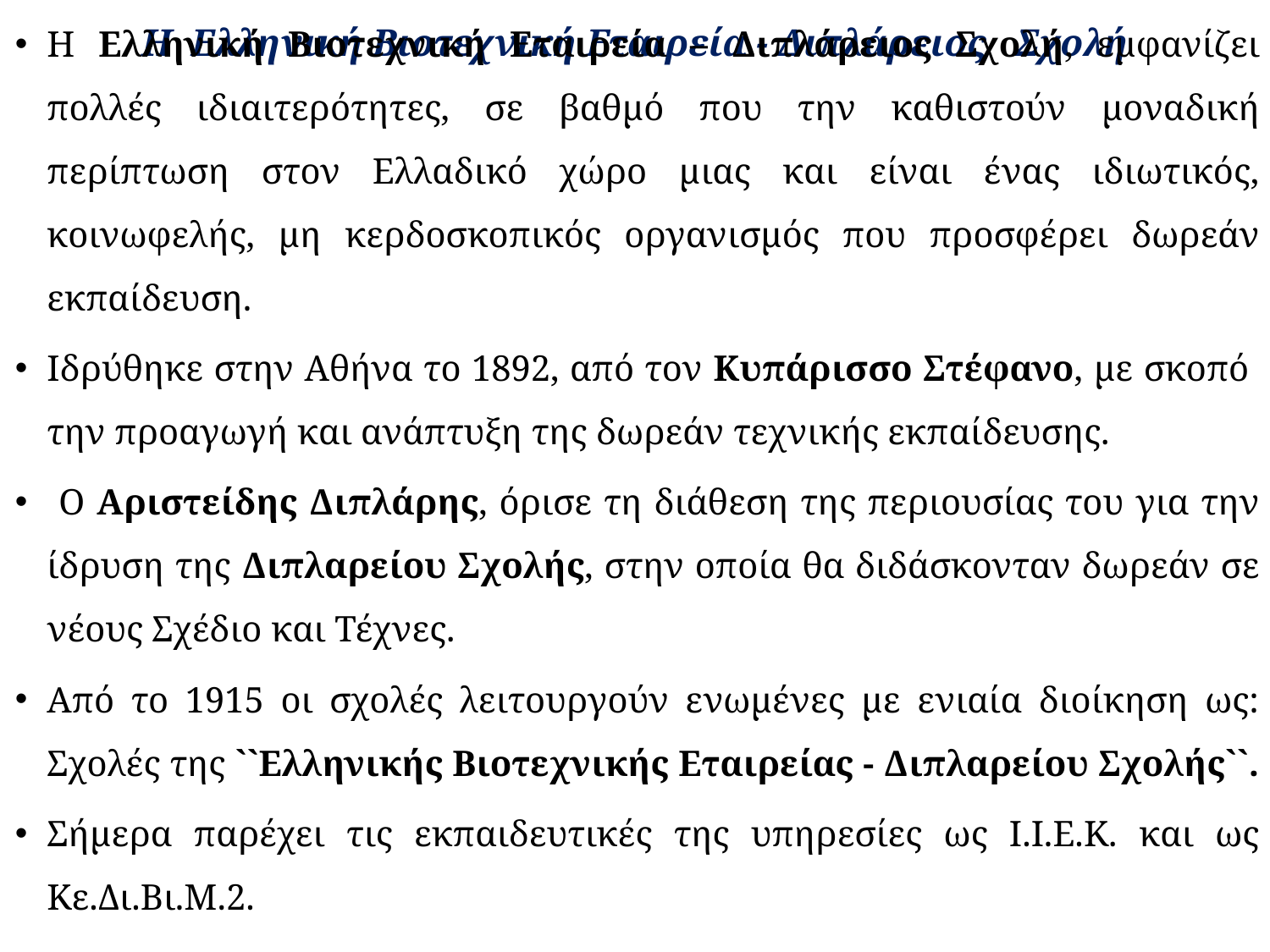

# Η  Ελληνική Βιοτεχνική Εταιρεία - Διπλάρειος   Σχολή
H Ελληνική Βιοτεχνική Εταιρεία – Διπλάρειος Σχολή, εμφανίζει πολλές ιδιαιτερότητες, σε βαθμό που την καθιστούν μοναδική περίπτωση στον Ελλαδικό χώρο μιας και είναι ένας ιδιωτικός, κοινωφελής, μη κερδοσκοπικός οργανισμός που προσφέρει δωρεάν εκπαίδευση.
Ιδρύθηκε στην Αθήνα το 1892, από τον Κυπάρισσο Στέφανο, με σκοπό  την προαγωγή και ανάπτυξη της δωρεάν τεχνικής εκπαίδευσης.
 Ο Αριστείδης Διπλάρης, όρισε τη διάθεση της περιουσίας του για την ίδρυση της Διπλαρείου Σχολής, στην οποία θα διδάσκονταν δωρεάν σε νέους Σχέδιο και Τέχνες.
Από το 1915 οι σχολές λειτουργούν ενωμένες με ενιαία διοίκηση ως: Σχολές της ``Ελληνικής Βιοτεχνικής Εταιρείας - Διπλαρείου Σχολής``.
Σήμερα παρέχει τις εκπαιδευτικές της υπηρεσίες ως Ι.Ι.Ε.Κ. και ως Κε.Δι.Βι.Μ.2.